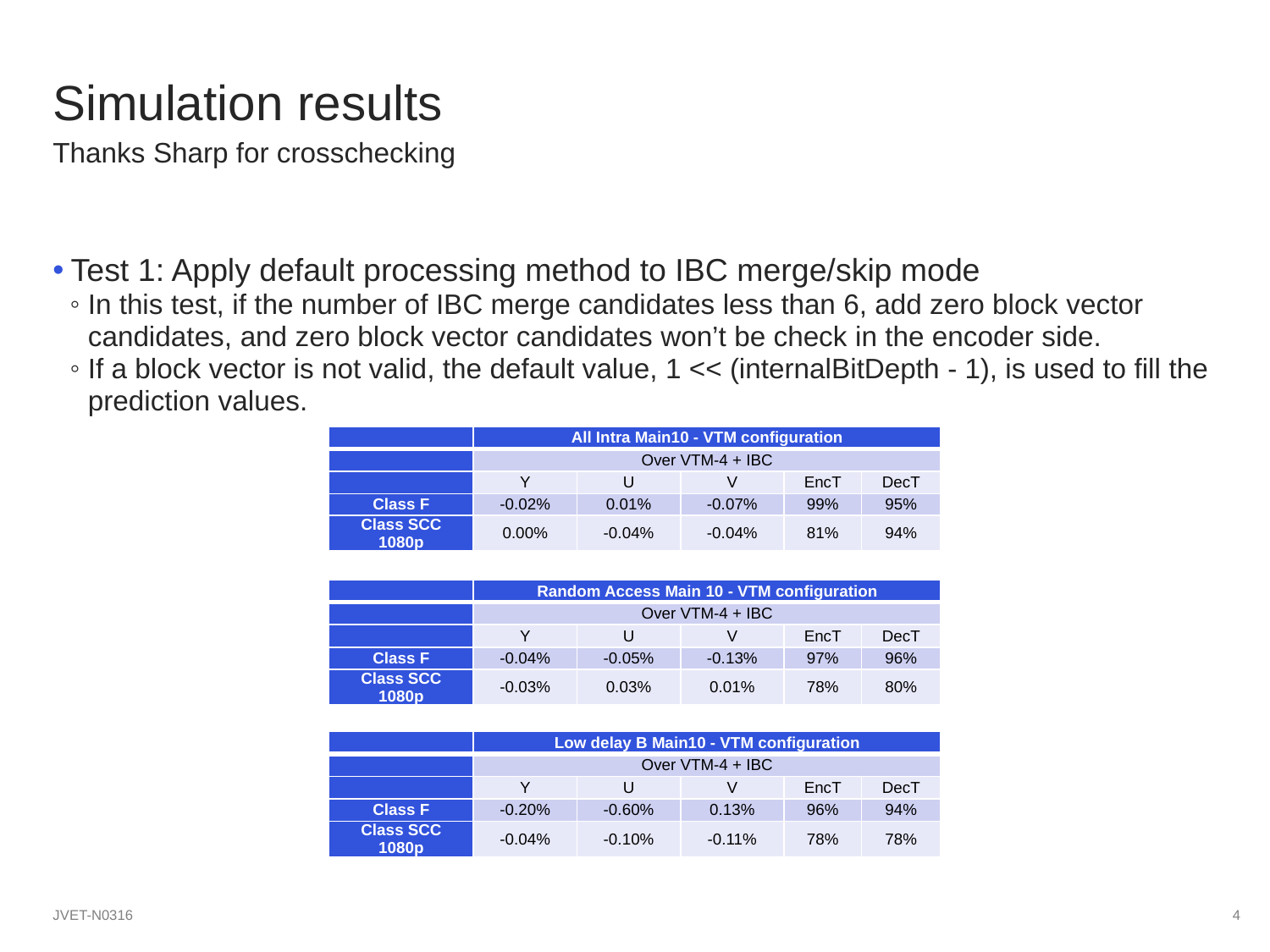

# Simulation results
Thanks Sharp for crosschecking
Test 1: Apply default processing method to IBC merge/skip mode
In this test, if the number of IBC merge candidates less than 6, add zero block vector candidates, and zero block vector candidates won’t be check in the encoder side.
If a block vector is not valid, the default value, 1 << (internalBitDepth - 1), is used to fill the prediction values.
|  | All Intra Main10 - VTM configuration |  |  |  |  |
| --- | --- | --- | --- | --- | --- |
|  | Over VTM-4 + IBC |  |  |  |  |
|  | Y | U | V | EncT | DecT |
| Class F | -0.02% | 0.01% | -0.07% | 99% | 95% |
| Class SCC 1080p | 0.00% | -0.04% | -0.04% | 81% | 94% |
|  | Random Access Main 10 - VTM configuration |  |  |  |  |
| --- | --- | --- | --- | --- | --- |
|  | Over VTM-4 + IBC |  |  |  |  |
|  | Y | U | V | EncT | DecT |
| Class F | -0.04% | -0.05% | -0.13% | 97% | 96% |
| Class SCC 1080p | -0.03% | 0.03% | 0.01% | 78% | 80% |
|  | Low delay B Main10 - VTM configuration |  |  |  |  |
| --- | --- | --- | --- | --- | --- |
|  | Over VTM-4 + IBC |  |  |  |  |
|  | Y | U | V | EncT | DecT |
| Class F | -0.20% | -0.60% | 0.13% | 96% | 94% |
| Class SCC 1080p | -0.04% | -0.10% | -0.11% | 78% | 78% |
JVET-N0316